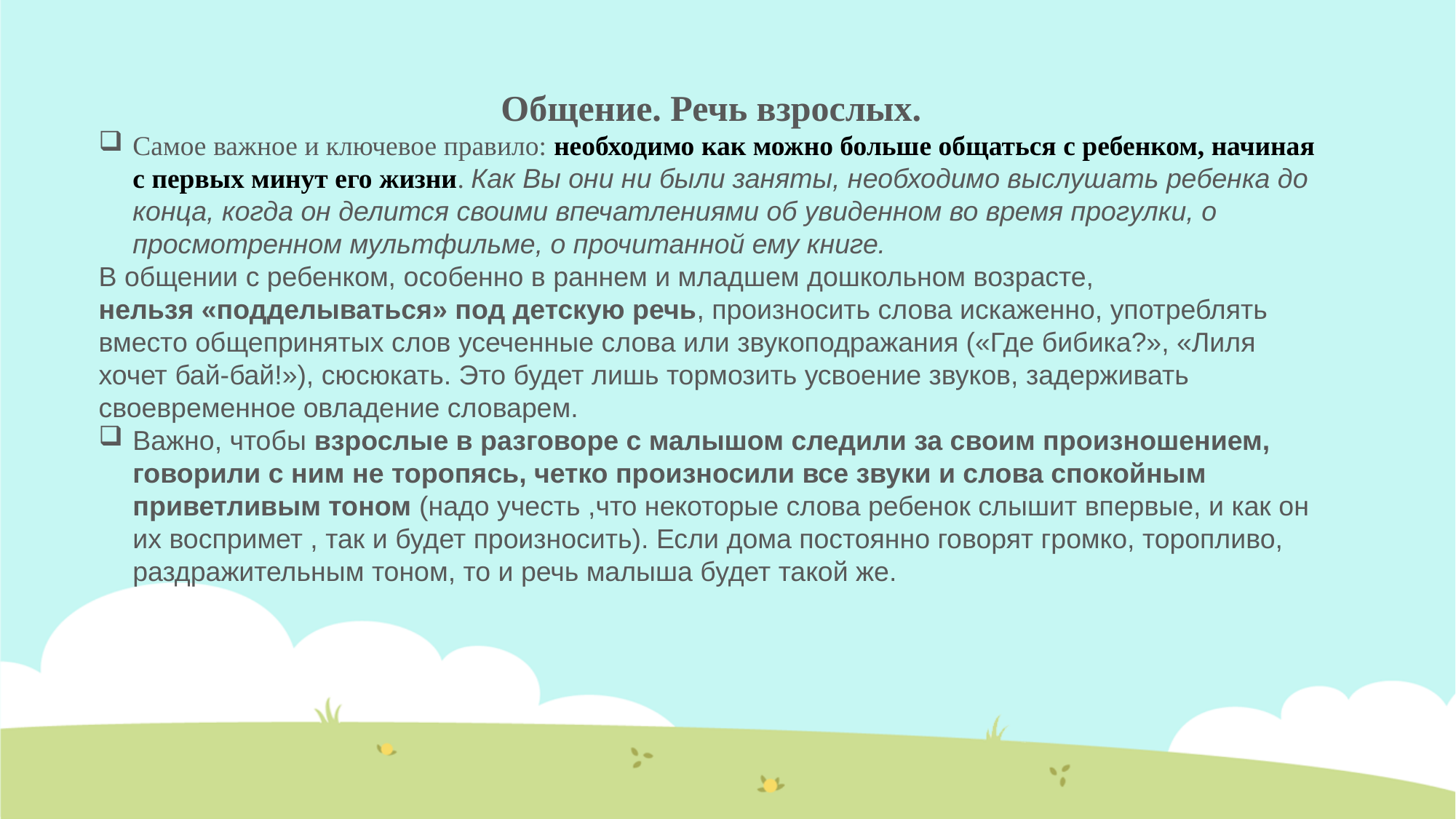

Общение. Речь взрослых.
Самое важное и ключевое правило: необходимо как можно больше общаться с ребенком, начиная с первых минут его жизни. Как Вы они ни были заняты, необходимо выслушать ребенка до конца, когда он делится своими впечатлениями об увиденном во время прогулки, о просмотренном мультфильме, о прочитанной ему книге.
В общении с ребенком, особенно в раннем и младшем дошкольном возрасте,
нельзя «подделываться» под детскую речь, произносить слова искаженно, употреблять вместо общепринятых слов усеченные слова или звукоподражания («Где бибика?», «Лиля хочет бай-бай!»), сюсюкать. Это будет лишь тормозить усвоение звуков, задерживать своевременное овладение словарем.
Важно, чтобы взрослые в разговоре с малышом следили за своим произношением, говорили с ним не торопясь, четко произносили все звуки и слова спокойным приветливым тоном (надо учесть ,что некоторые слова ребенок слышит впервые, и как он их воспримет , так и будет произносить). Если дома постоянно говорят громко, торопливо, раздражительным тоном, то и речь малыша будет такой же.